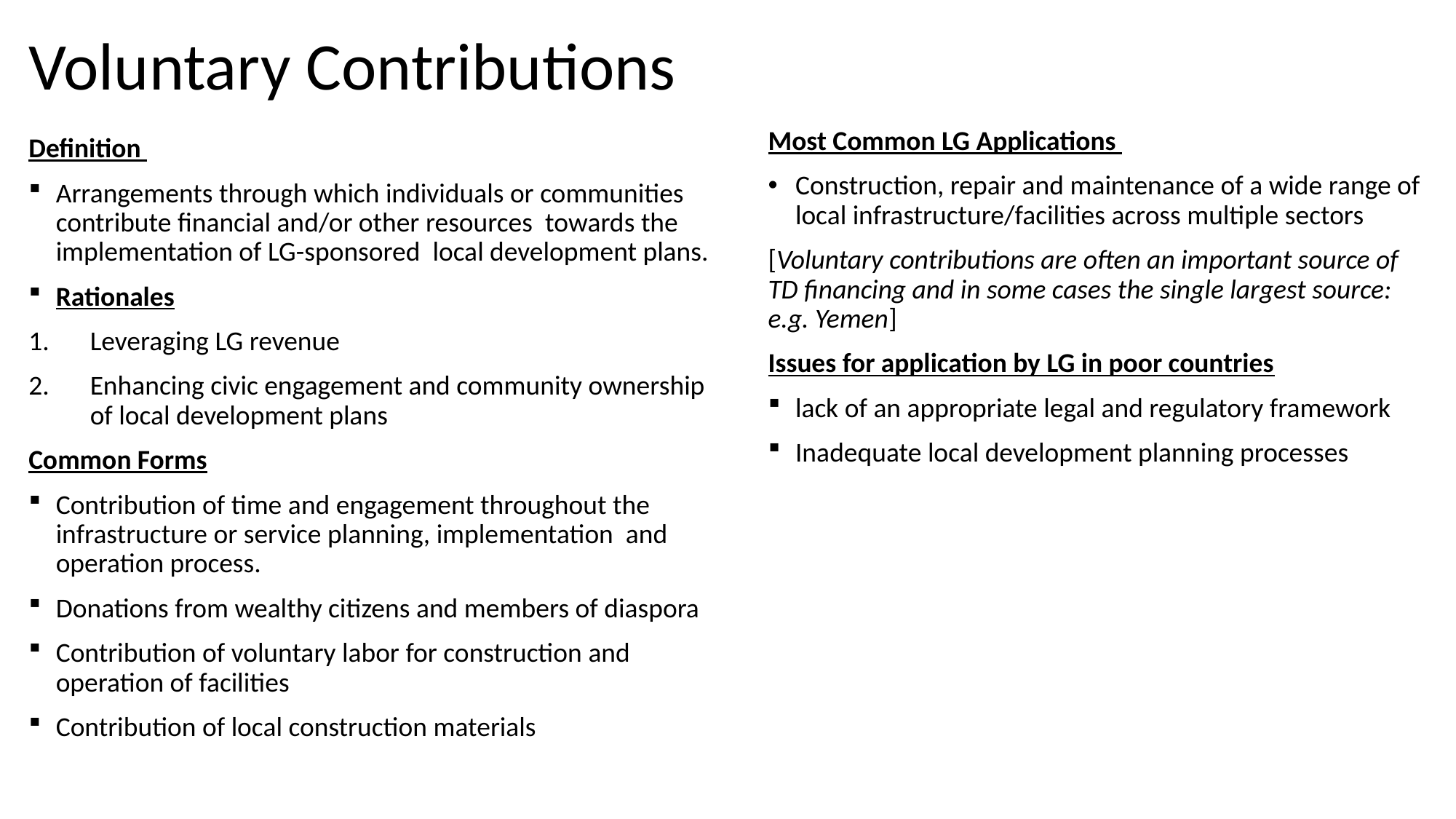

# Voluntary Contributions
Most Common LG Applications
Construction, repair and maintenance of a wide range of local infrastructure/facilities across multiple sectors
[Voluntary contributions are often an important source of TD financing and in some cases the single largest source: e.g. Yemen]
Issues for application by LG in poor countries
lack of an appropriate legal and regulatory framework
Inadequate local development planning processes

Definition
Arrangements through which individuals or communities contribute financial and/or other resources  towards the implementation of LG-sponsored  local development plans.
Rationales
Leveraging LG revenue
Enhancing civic engagement and community ownership of local development plans
Common Forms
Contribution of time and engagement throughout the infrastructure or service planning, implementation  and operation process.
Donations from wealthy citizens and members of diaspora
Contribution of voluntary labor for construction and operation of facilities
Contribution of local construction materials